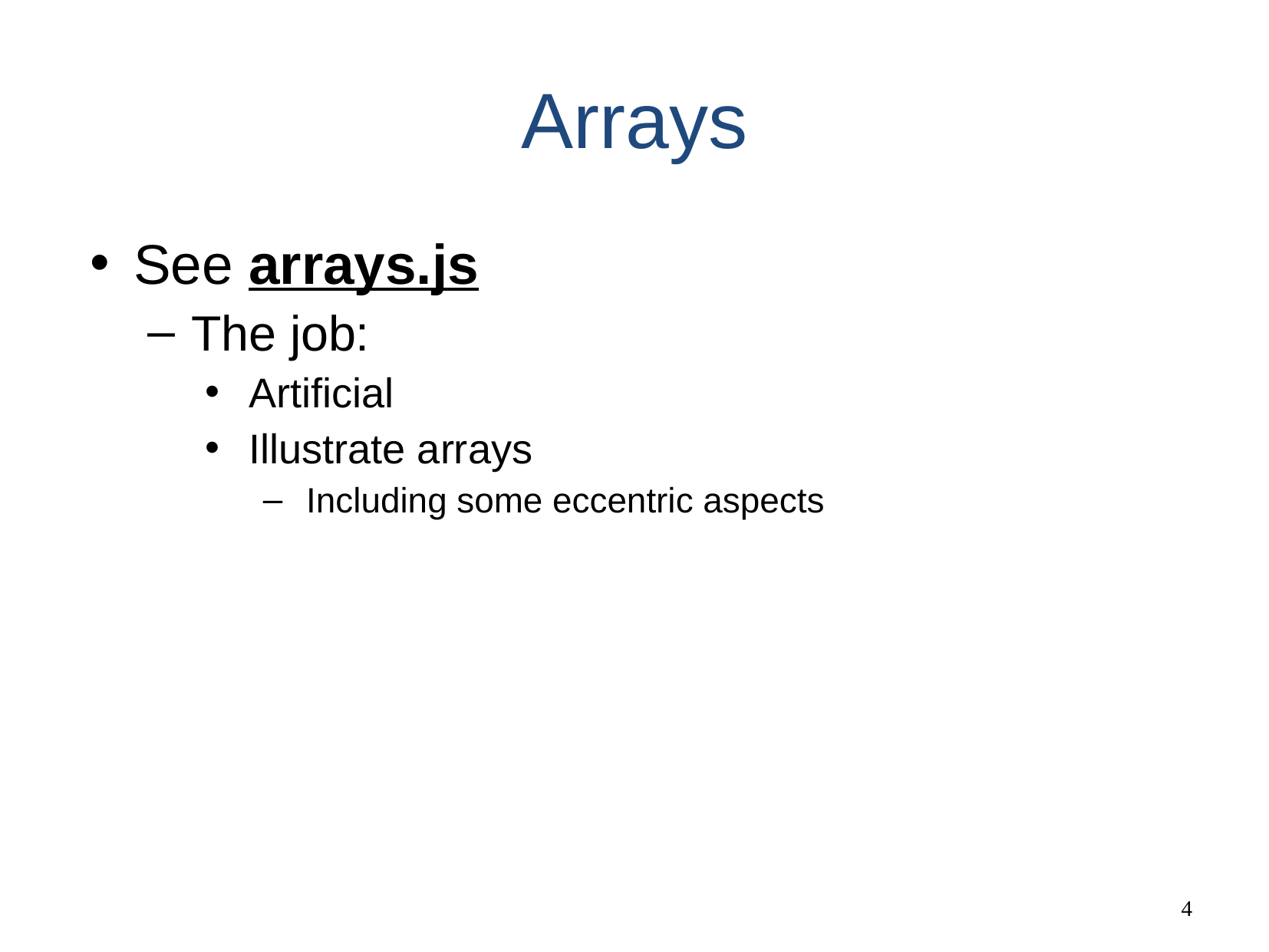

# Arrays
See arrays.js
The job:
Artificial
Illustrate arrays
Including some eccentric aspects
4